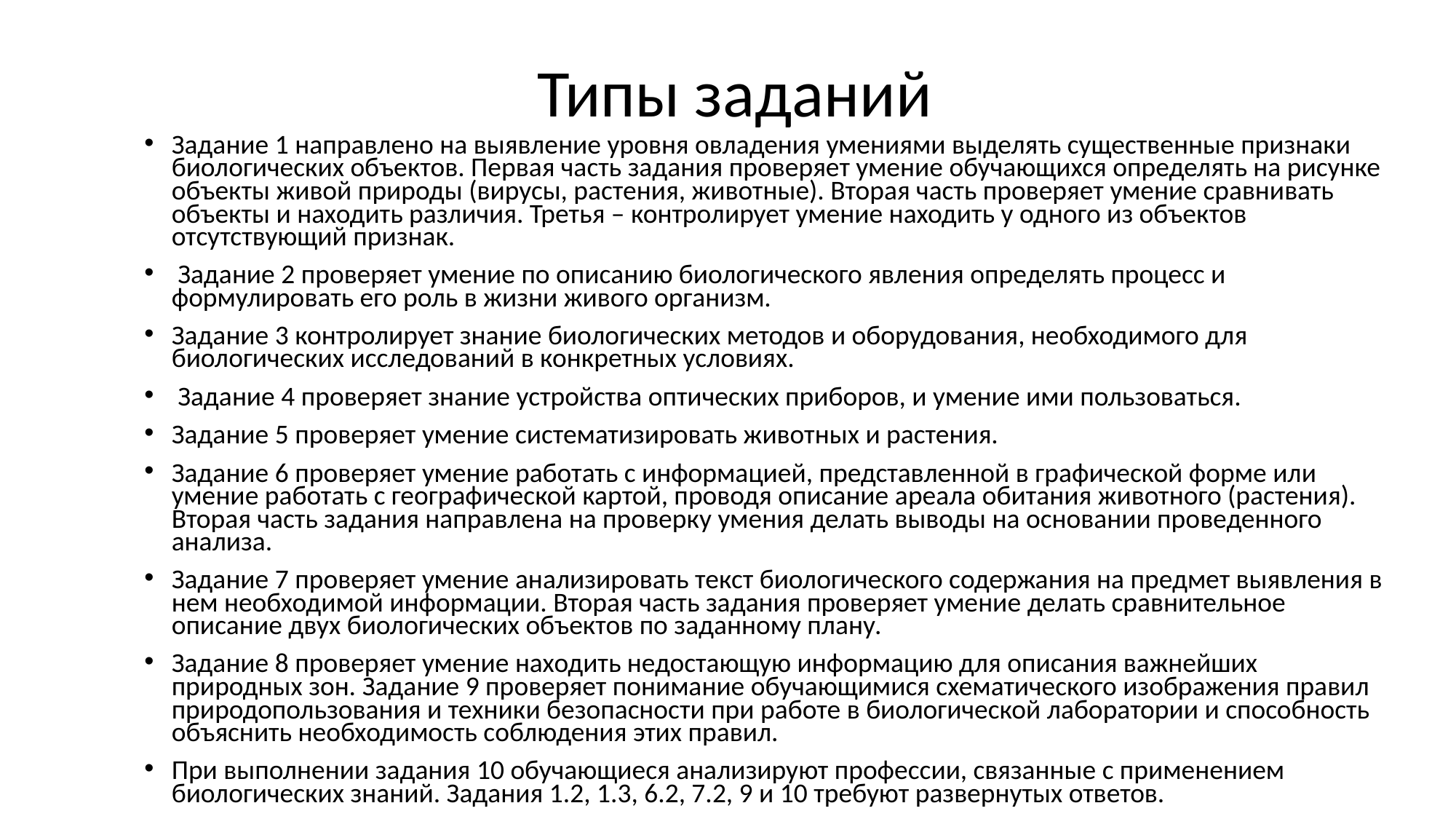

# Типы заданий
Задание 1 направлено на выявление уровня овладения умениями выделять существенные признаки биологических объектов. Первая часть задания проверяет умение обучающихся определять на рисунке объекты живой природы (вирусы, растения, животные). Вторая часть проверяет умение сравнивать объекты и находить различия. Третья – контролирует умение находить у одного из объектов отсутствующий признак.
 Задание 2 проверяет умение по описанию биологического явления определять процесс и формулировать его роль в жизни живого организм.
Задание 3 контролирует знание биологических методов и оборудования, необходимого для биологических исследований в конкретных условиях.
 Задание 4 проверяет знание устройства оптических приборов, и умение ими пользоваться.
Задание 5 проверяет умение систематизировать животных и растения.
Задание 6 проверяет умение работать с информацией, представленной в графической форме или умение работать с географической картой, проводя описание ареала обитания животного (растения). Вторая часть задания направлена на проверку умения делать выводы на основании проведенного анализа.
Задание 7 проверяет умение анализировать текст биологического содержания на предмет выявления в нем необходимой информации. Вторая часть задания проверяет умение делать сравнительное описание двух биологических объектов по заданному плану.
Задание 8 проверяет умение находить недостающую информацию для описания важнейших природных зон. Задание 9 проверяет понимание обучающимися схематического изображения правил природопользования и техники безопасности при работе в биологической лаборатории и способность объяснить необходимость соблюдения этих правил.
При выполнении задания 10 обучающиеся анализируют профессии, связанные с применением биологических знаний. Задания 1.2, 1.3, 6.2, 7.2, 9 и 10 требуют развернутых ответов.